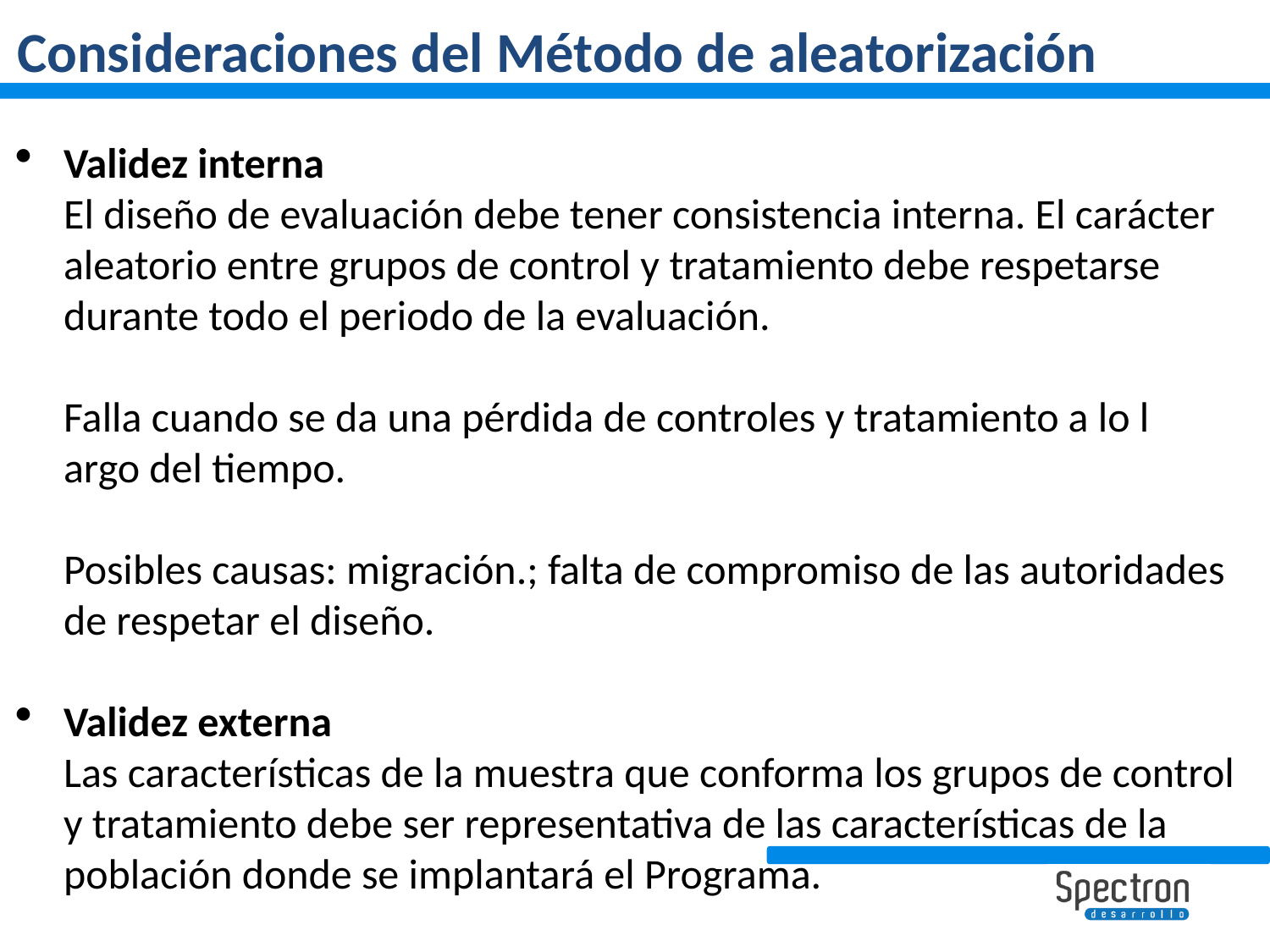

# Consideraciones del Método de aleatorización
Validez interna
	El diseño de evaluación debe tener consistencia interna. El carácter aleatorio entre grupos de control y tratamiento debe respetarse durante todo el periodo de la evaluación.

	Falla cuando se da una pérdida de controles y tratamiento a lo l	argo del tiempo.

	Posibles causas: migración.; falta de compromiso de las autoridades de respetar el diseño.

Validez externa
	Las características de la muestra que conforma los grupos de control y tratamiento debe ser representativa de las características de la población donde se implantará el Programa.